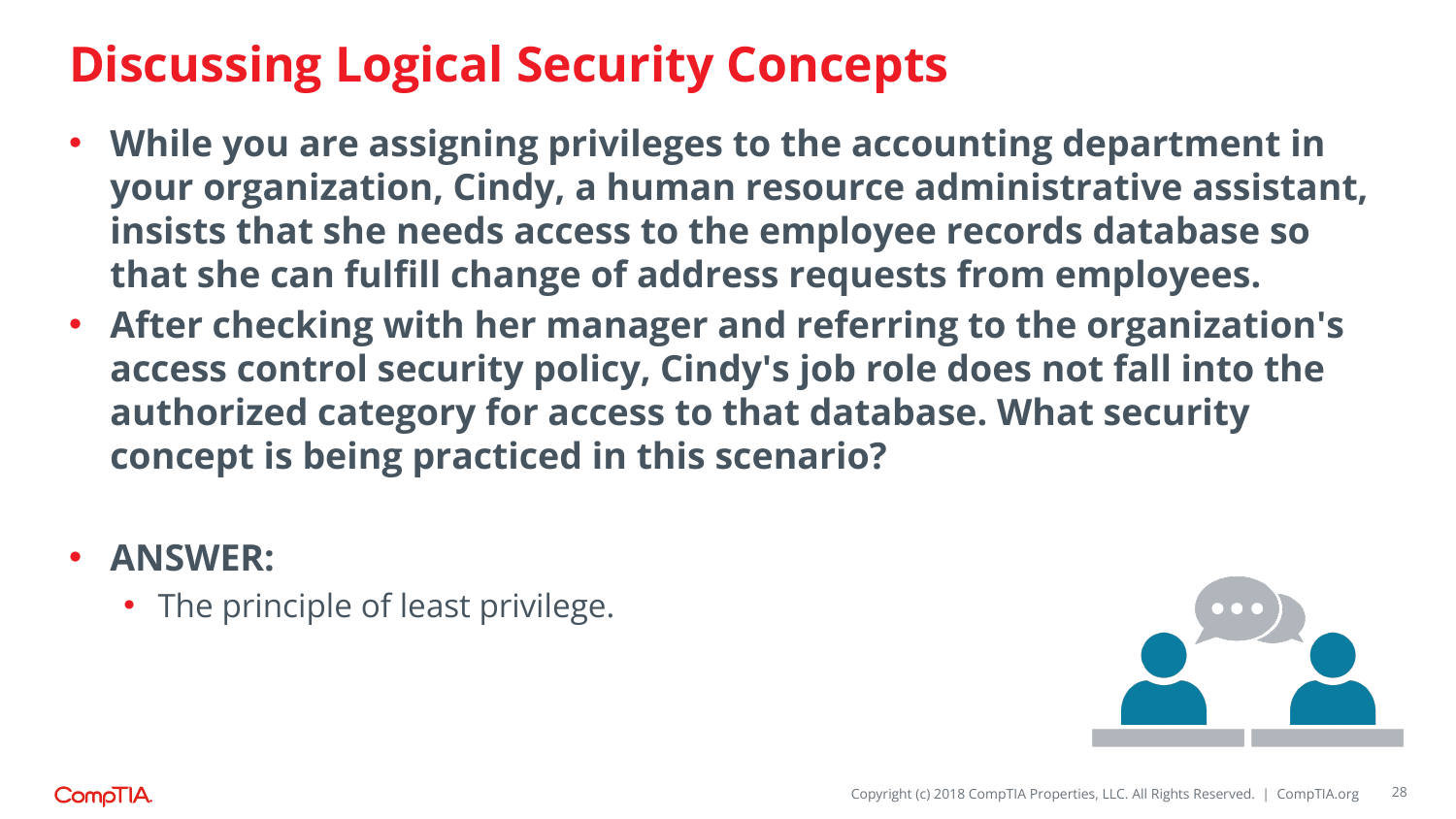

# Discussing Logical Security Concepts
While you are assigning privileges to the accounting department in your organization, Cindy, a human resource administrative assistant, insists that she needs access to the employee records database so that she can fulfill change of address requests from employees.
After checking with her manager and referring to the organization's access control security policy, Cindy's job role does not fall into the authorized category for access to that database. What security concept is being practiced in this scenario?

ANSWER:
The principle of least privilege.
28